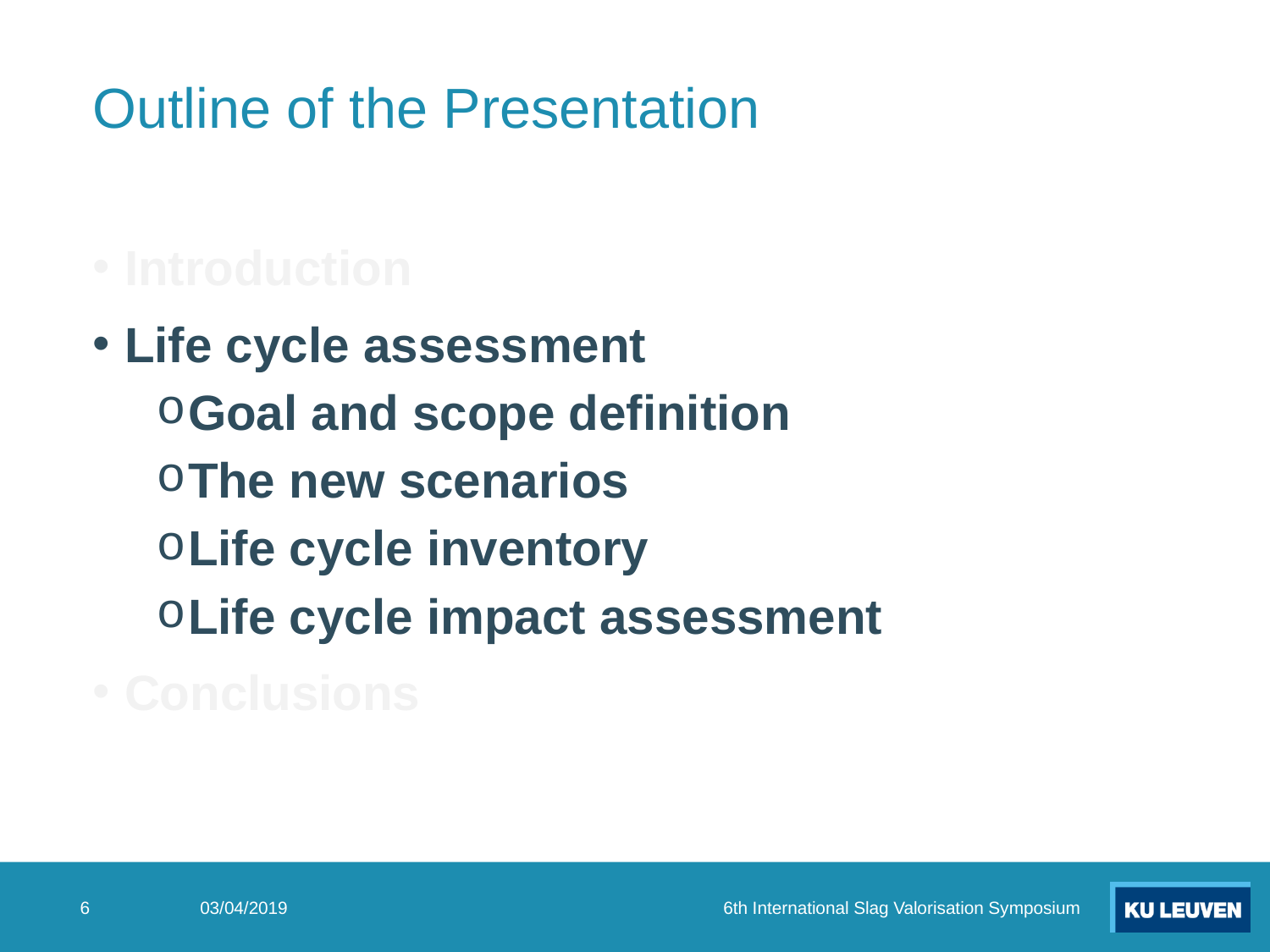

# Outline of the Presentation
Introduction
Life cycle assessment
Goal and scope definition
The new scenarios
Life cycle inventory
Life cycle impact assessment
Conclusions

6th International Slag Valorisation Symposium
6
03/04/2019